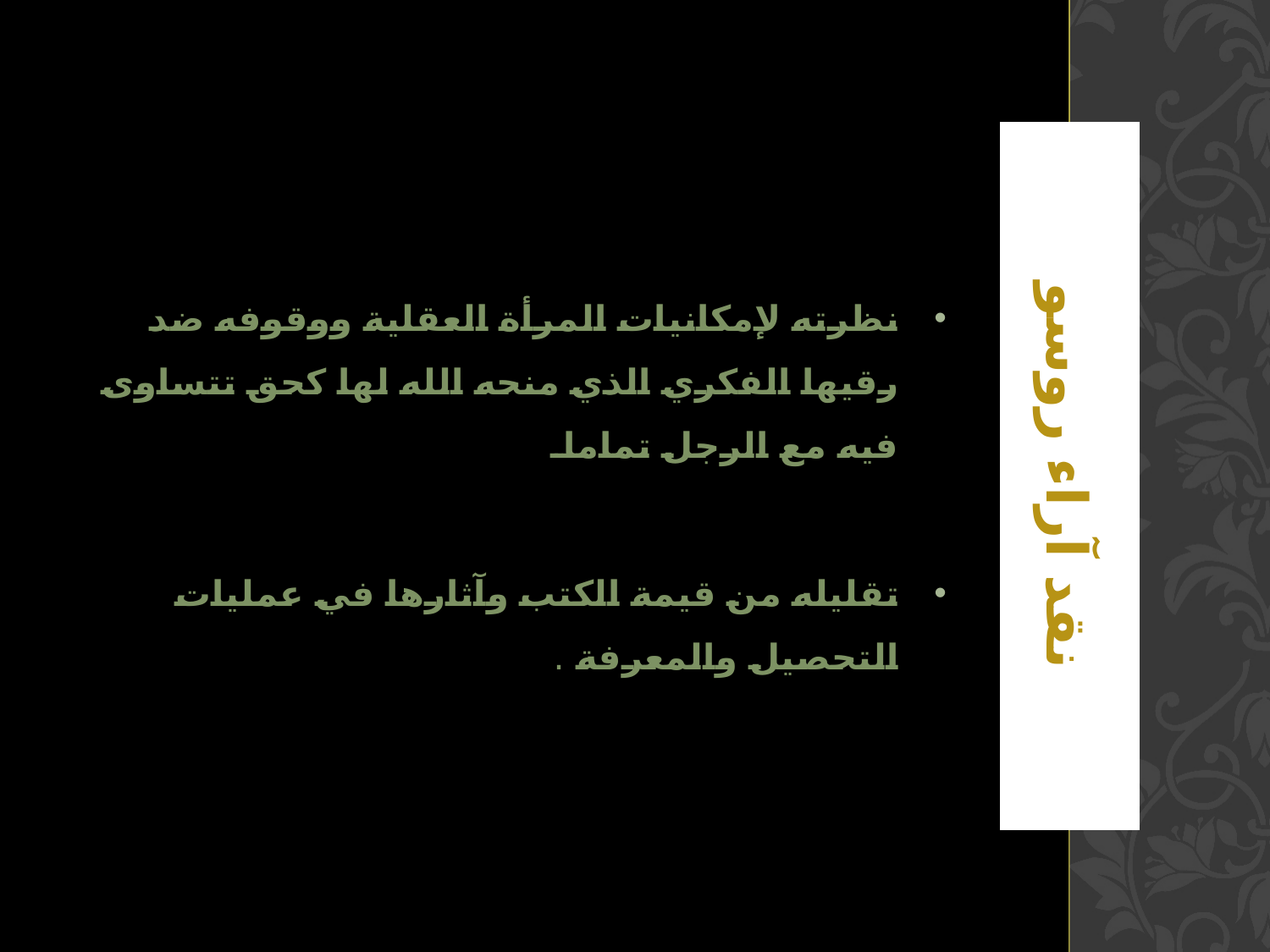

نظرته لإمكانيات المرأة العقلية ووقوفه ضد رقيها الفكري الذي منحه الله لها كحق تتساوى فيه مع الرجل تماما.

تقليله من قيمة الكتب وآثارها في عمليات التحصيل والمعرفة .
# نقد آراء روسو